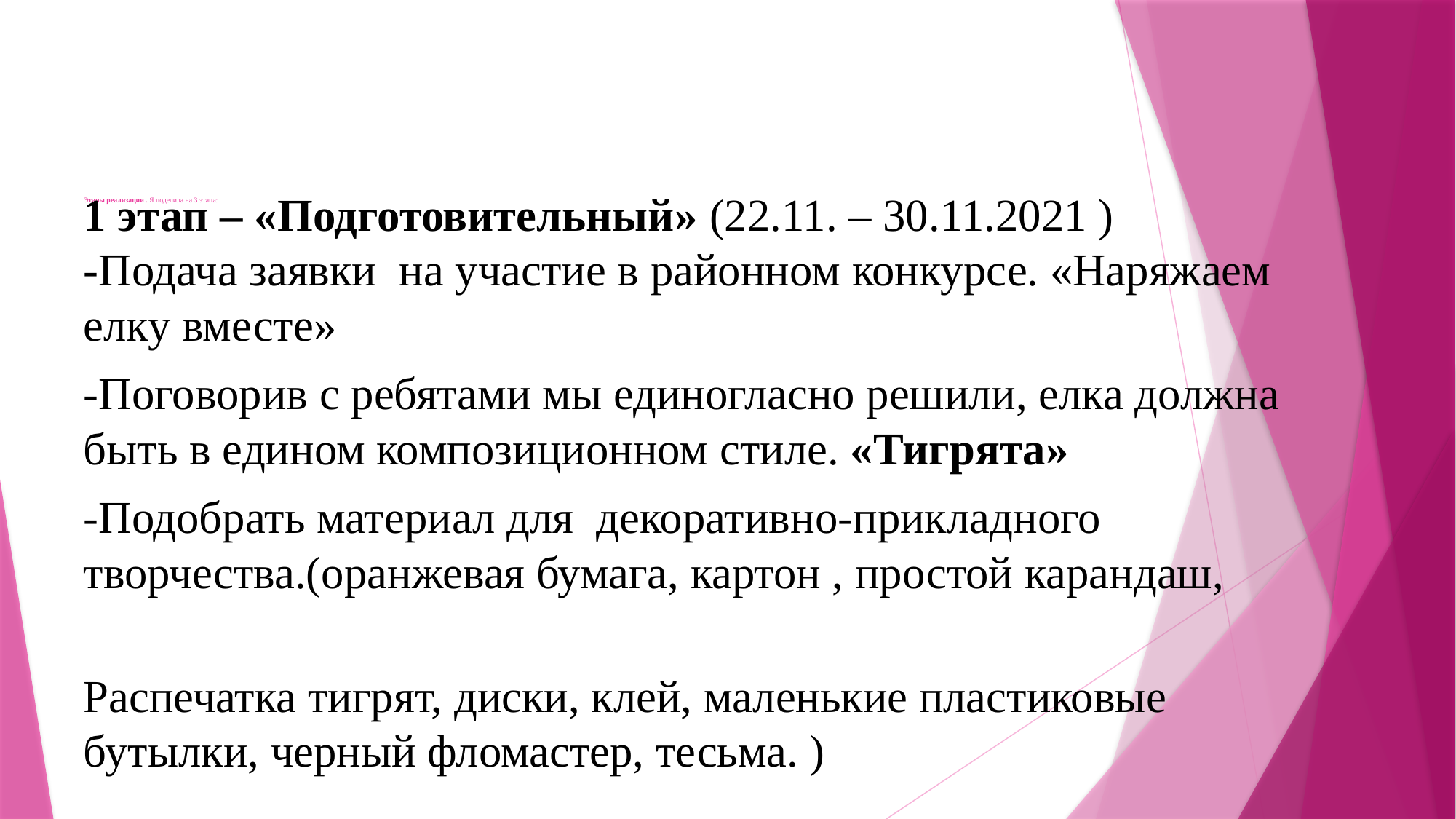

# Этапы реализации . Я поделила на 3 этапа:
1 этап – «Подготовительный» (22.11. – 30.11.2021 )
-Подача заявки  на участие в районном конкурсе. «Наряжаем елку вместе»
-Поговорив с ребятами мы единогласно решили, елка должна быть в едином композиционном стиле. «Тигрята»
-Подобрать материал для  декоративно-прикладного творчества.(оранжевая бумага, картон , простой карандаш,
Распечатка тигрят, диски, клей, маленькие пластиковые бутылки, черный фломастер, тесьма. )